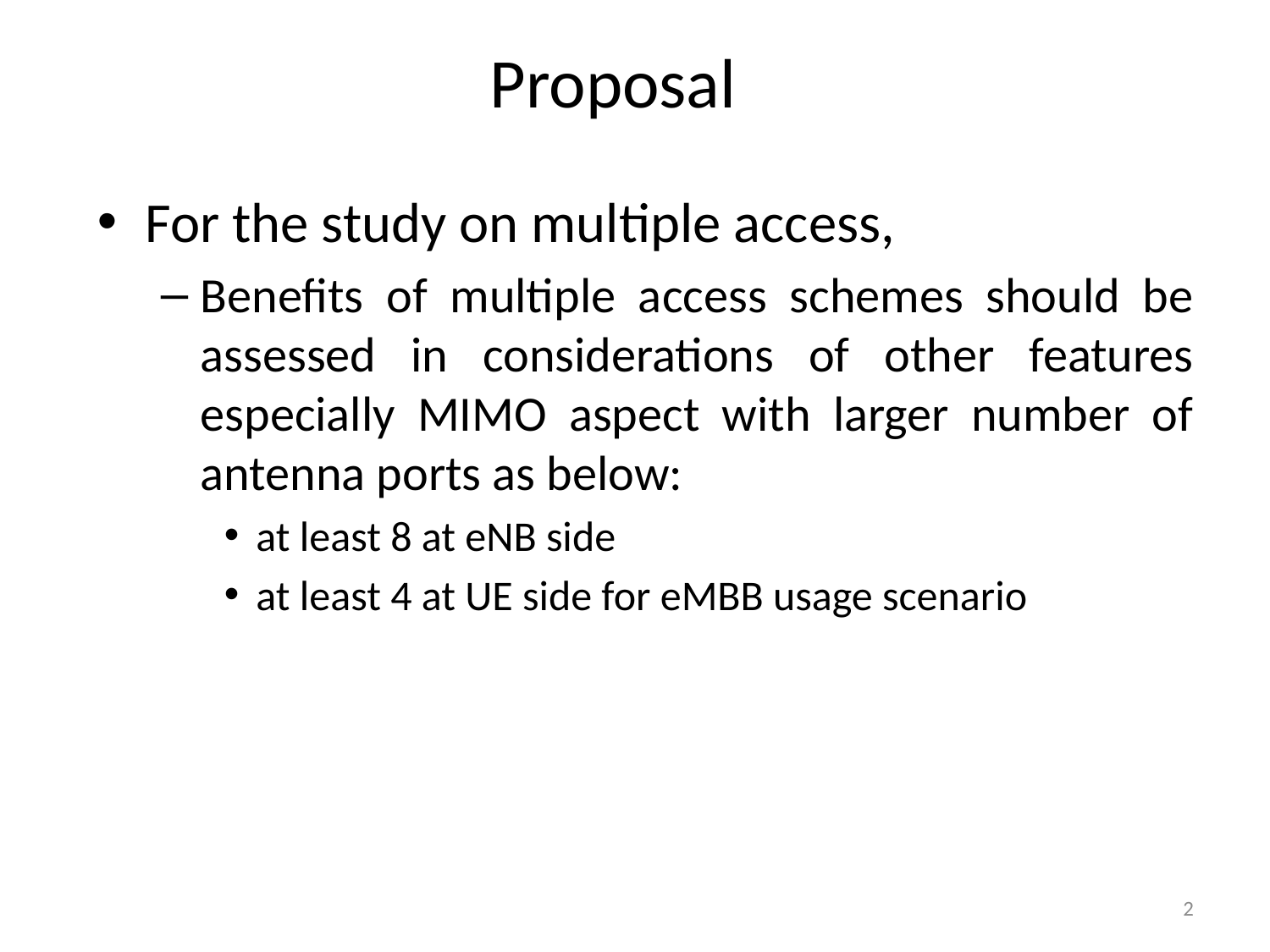

# Proposal
For the study on multiple access,
Benefits of multiple access schemes should be assessed in considerations of other features especially MIMO aspect with larger number of antenna ports as below:
at least 8 at eNB side
at least 4 at UE side for eMBB usage scenario

2